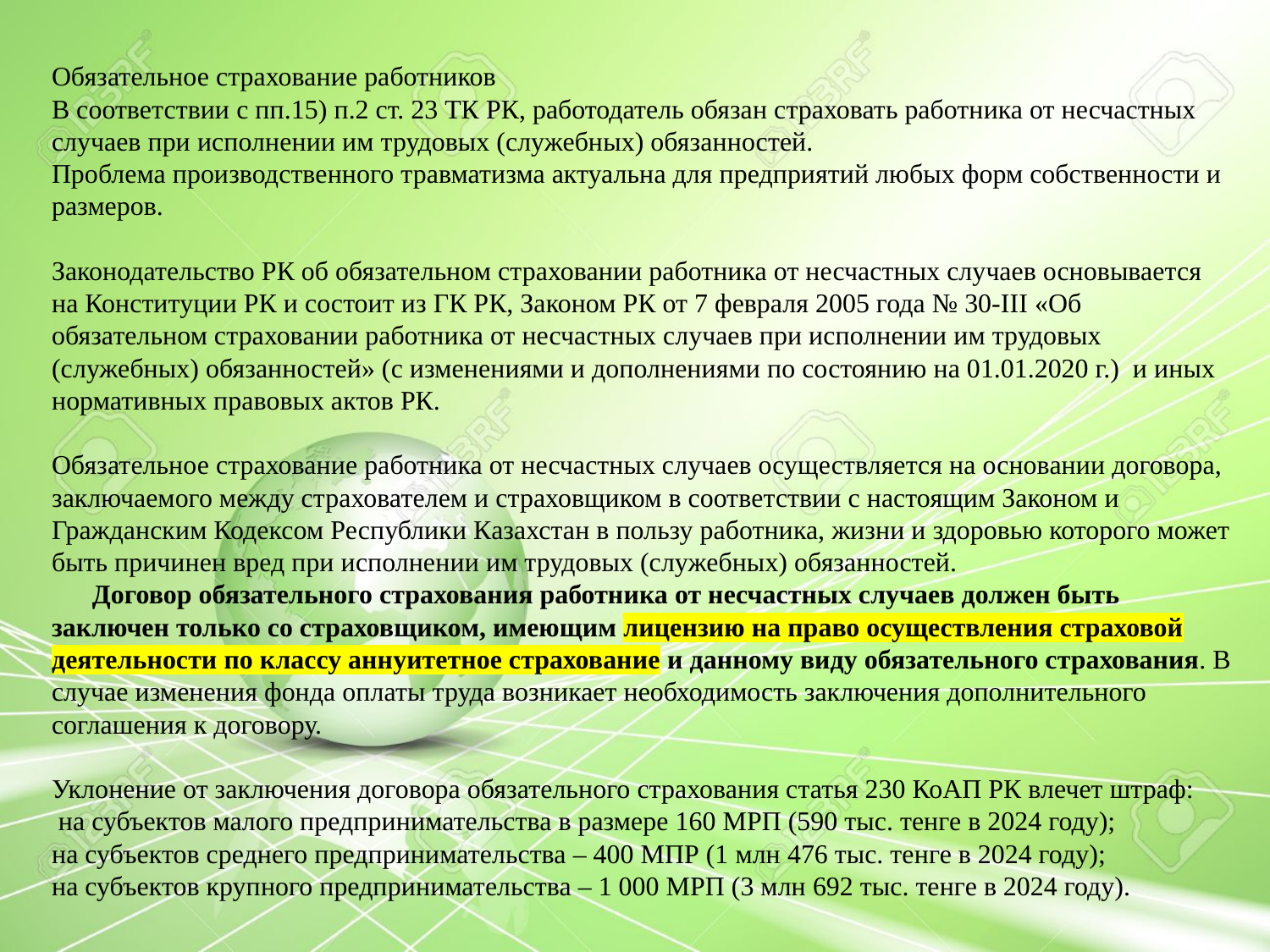

Обязательное страхование работников
В соответствии с пп.15) п.2 ст. 23 ТК РК, работодатель обязан страховать работника от несчастных случаев при исполнении им трудовых (служебных) обязанностей.
Проблема производственного травматизма актуальна для предприятий любых форм собственности и размеров.

Законодательство РК об обязательном страховании работника от несчастных случаев основывается на Конституции РК и состоит из ГК РК, Законом РК от 7 февраля 2005 года № 30-III «Об обязательном страховании работника от несчастных случаев при исполнении им трудовых (служебных) обязанностей» (с изменениями и дополнениями по состоянию на 01.01.2020 г.)  и иных нормативных правовых актов РК.

Обязательное страхование работника от несчастных случаев осуществляется на основании договора, заключаемого между страхователем и страховщиком в соответствии с настоящим Законом и Гражданским Кодексом Республики Казахстан в пользу работника, жизни и здоровью которого может быть причинен вред при исполнении им трудовых (служебных) обязанностей.
      Договор обязательного страхования работника от несчастных случаев должен быть заключен только со страховщиком, имеющим лицензию на право осуществления страховой деятельности по классу аннуитетное страхование и данному виду обязательного страхования. В случае изменения фонда оплаты труда возникает необходимость заключения дополнительного соглашения к договору.

Уклонение от заключения договора обязательного страхования статья 230 КоАП РК влечет штраф:
 на субъектов малого предпринимательства в размере 160 МРП (590 тыс. тенге в 2024 году);
на субъектов среднего предпринимательства – 400 МПР (1 млн 476 тыс. тенге в 2024 году);
на субъектов крупного предпринимательства – 1 000 МРП (3 млн 692 тыс. тенге в 2024 году).